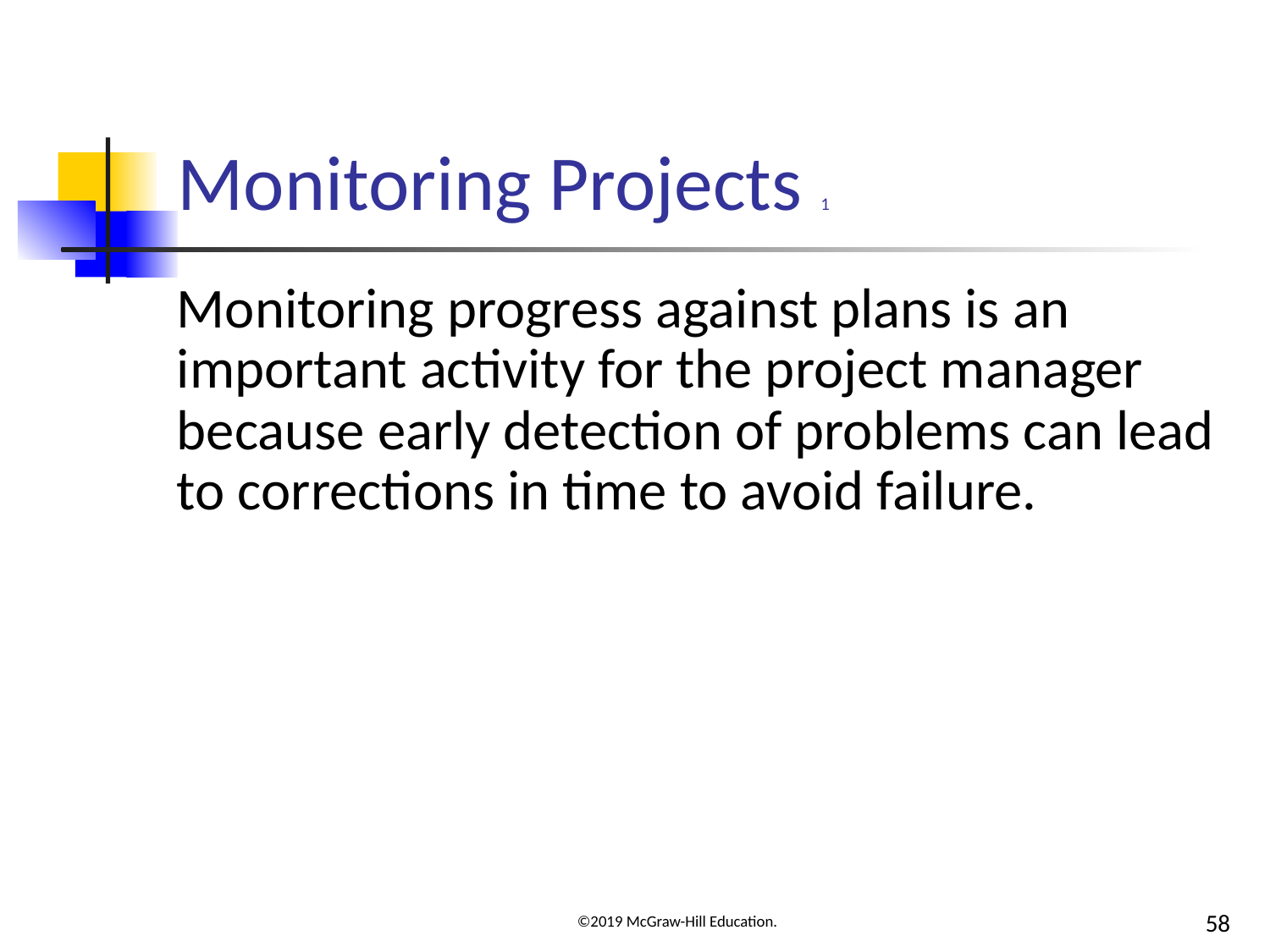

# Monitoring Projects 1
Monitoring progress against plans is an important activity for the project manager because early detection of problems can lead to corrections in time to avoid failure.